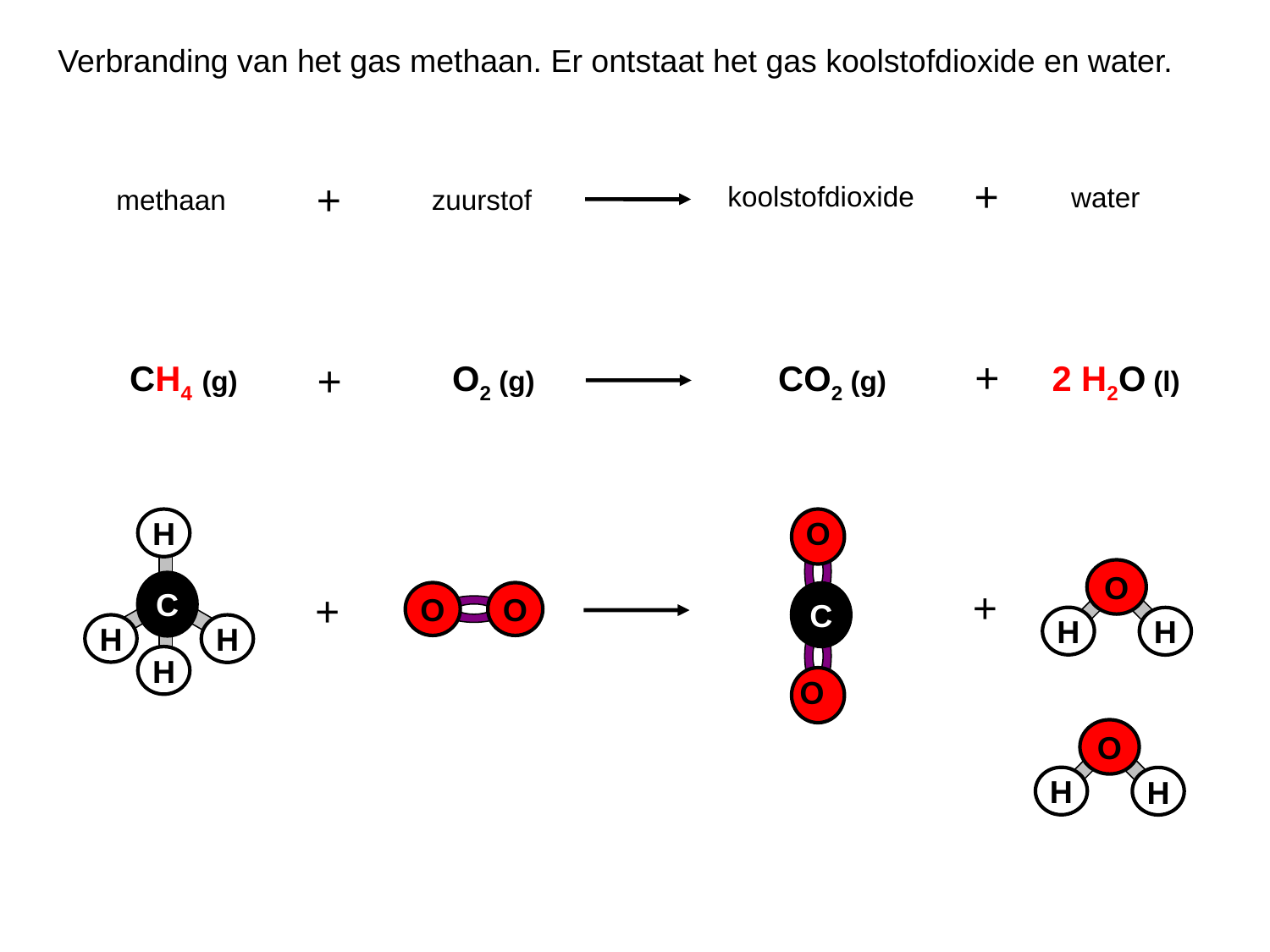

Verbranding van het gas methaan. Er ontstaat het gas koolstofdioxide en water.
+
+

koolstofdioxide
water
methaan
zuurstof
+
+

     CH4 (g)                   2 O2 (g)                         CO2 (g)                 2 H2O (l)
H
O

O
H

H
C
+
+

O

O

C
H

H

H
O
O
H

H